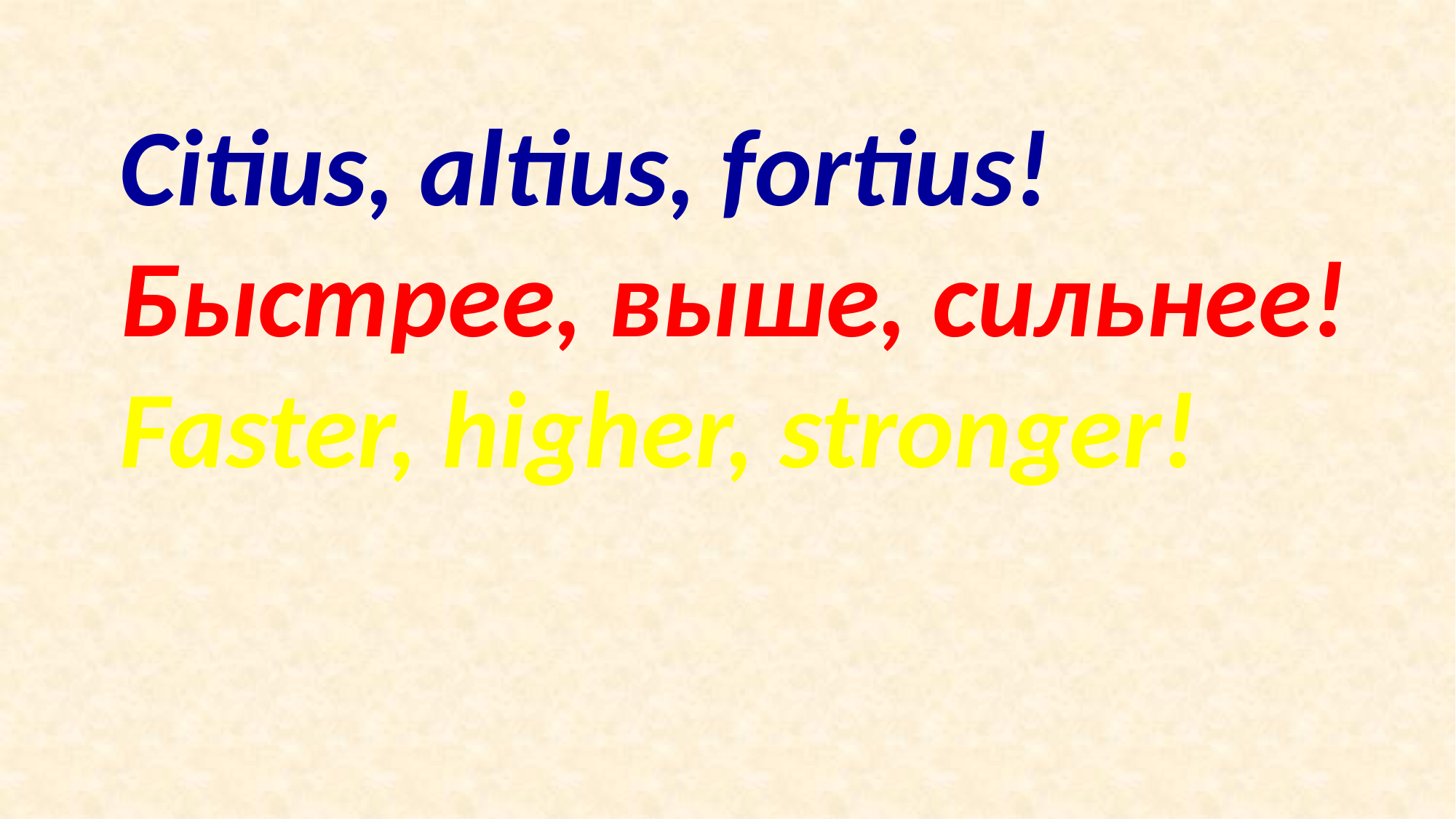

Citius, altius, fortius!
Быстрее, выше, сильнее!
Faster, higher, stronger!